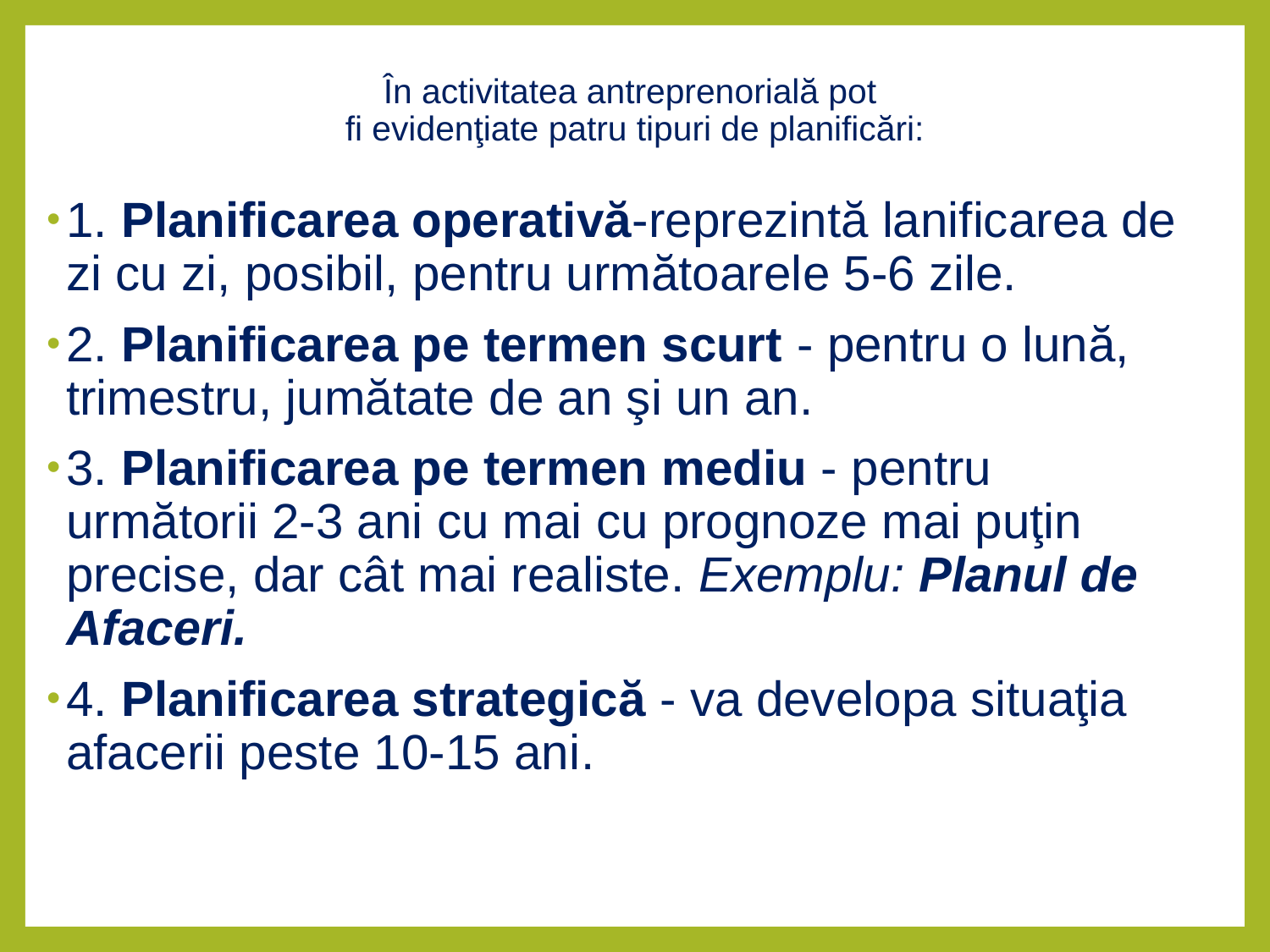

# În activitatea antreprenorială pot fi evidenţiate patru tipuri de planificări:
1. Planificarea operativă-reprezintă lanificarea de zi cu zi, posibil, pentru următoarele 5-6 zile.
2. Planificarea pe termen scurt - pentru o lună, trimestru, jumătate de an şi un an.
3. Planificarea pe termen mediu - pentru următorii 2-3 ani cu mai cu prognoze mai puţin precise, dar cât mai realiste. Exemplu: Planul de Afaceri.
4. Planificarea strategică - va developa situaţia afacerii peste 10-15 ani.